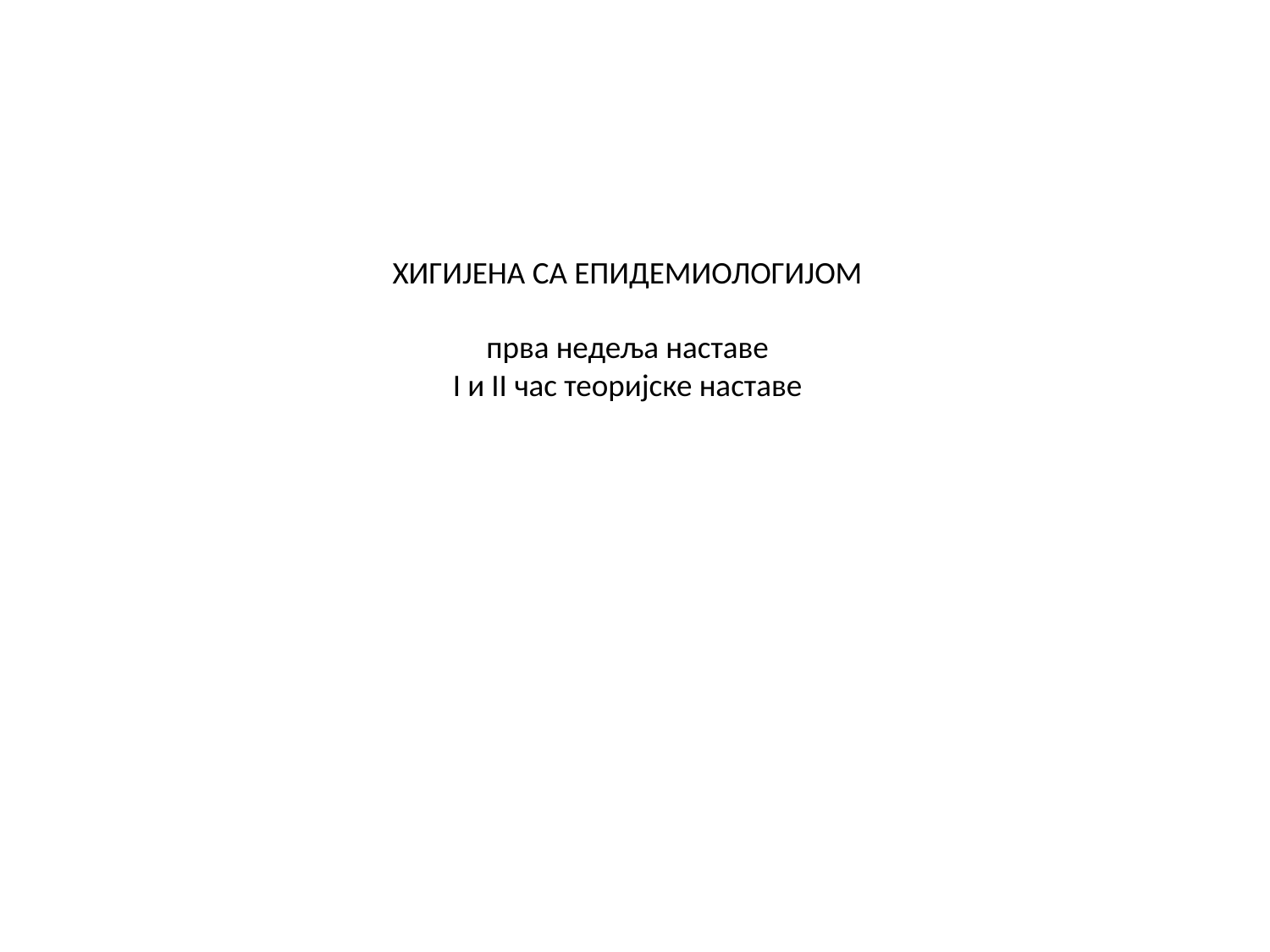

# ХИГИЈЕНА СА ЕПИДЕМИОЛОГИЈОМ прва недеља наставе I и II час теоријске наставе